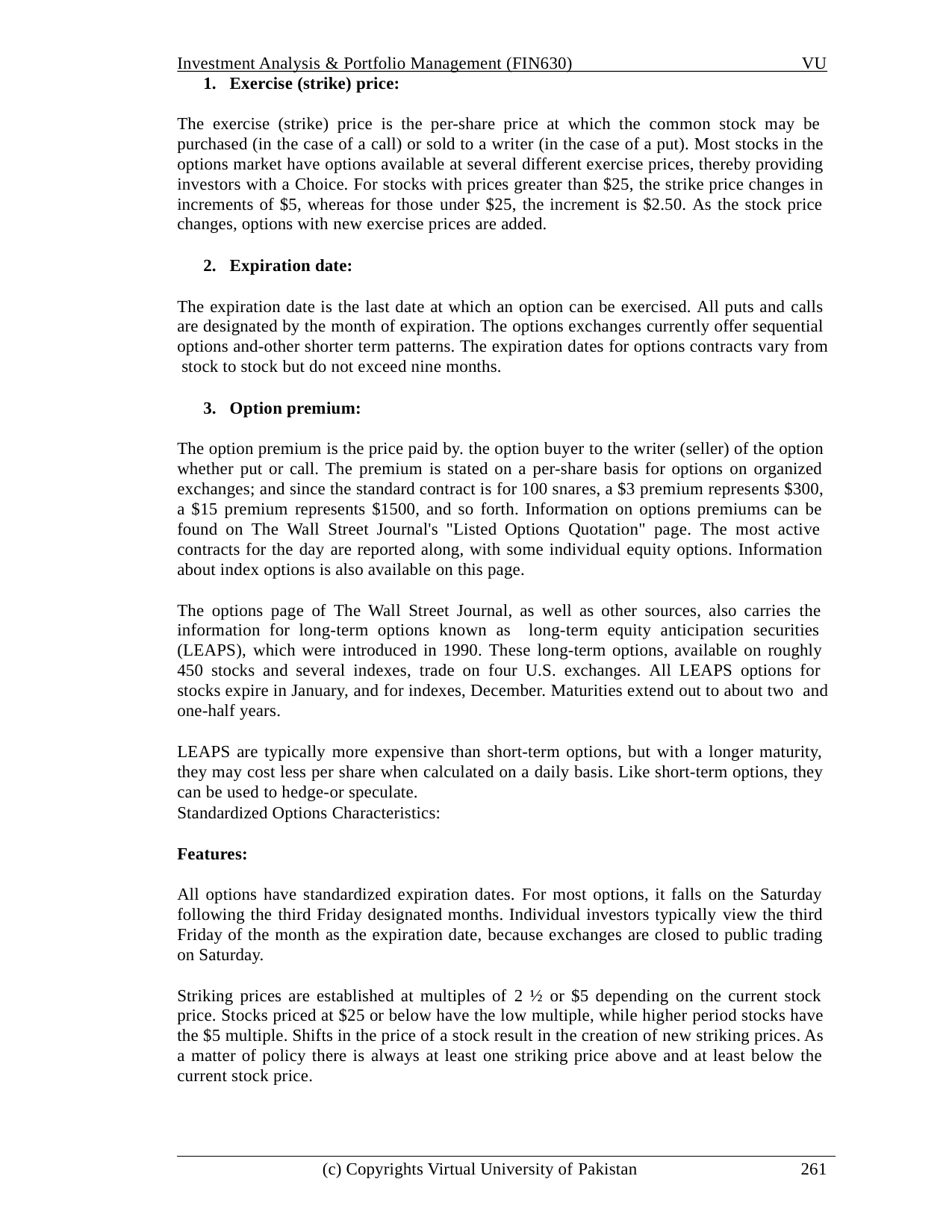

Investment Analysis & Portfolio Management (FIN630)
VU
Exercise (strike) price:

The exercise (strike) price is the per-share price at which the common stock may be  purchased (in the case of a call) or sold to a writer (in the case of a put). Most stocks in the  options market have options available at several different exercise prices, thereby providing  investors with a Choice. For stocks with prices greater than $25, the strike price changes in  increments of $5, whereas for those under $25, the increment is $2.50. As the stock price  changes, options with new exercise prices are added.

Expiration date:

The expiration date is the last date at which an option can be exercised. All puts and calls  are designated by the month of expiration. The options exchanges currently offer sequential  options and-other shorter term patterns. The expiration dates for options contracts vary from  stock to stock but do not exceed nine months.

Option premium:

The option premium is the price paid by. the option buyer to the writer (seller) of the option  whether put or call. The premium is stated on a per-share basis for options on organized  exchanges; and since the standard contract is for 100 snares, a $3 premium represents $300,  a $15 premium represents $1500, and so forth. Information on options premiums can be  found on The Wall Street Journal's "Listed Options Quotation" page. The most active  contracts for the day are reported along, with some individual equity options. Information  about index options is also available on this page.

The options page of The Wall Street Journal, as well as other sources, also carries the  information for long-term options known as  long-term equity anticipation securities  (LEAPS), which were introduced in 1990. These long-term options, available on roughly  450 stocks and several indexes, trade on four U.S. exchanges. All LEAPS options for  stocks expire in January, and for indexes, December. Maturities extend out to about two  and one-half years.

LEAPS are typically more expensive than short-term options, but with a longer maturity,  they may cost less per share when calculated on a daily basis. Like short-term options, they  can be used to hedge-or speculate.
Standardized Options Characteristics:

Features:

All options have standardized expiration dates. For most options, it falls on the Saturday  following the third Friday designated months. Individual investors typically view the third  Friday of the month as the expiration date, because exchanges are closed to public trading  on Saturday.

Striking prices are established at multiples of 2 ½ or $5 depending on the current stock  price. Stocks priced at $25 or below have the low multiple, while higher period stocks have  the $5 multiple. Shifts in the price of a stock result in the creation of new striking prices. As  a matter of policy there is always at least one striking price above and at least below the  current stock price.

(c) Copyrights Virtual University of Pakistan
261